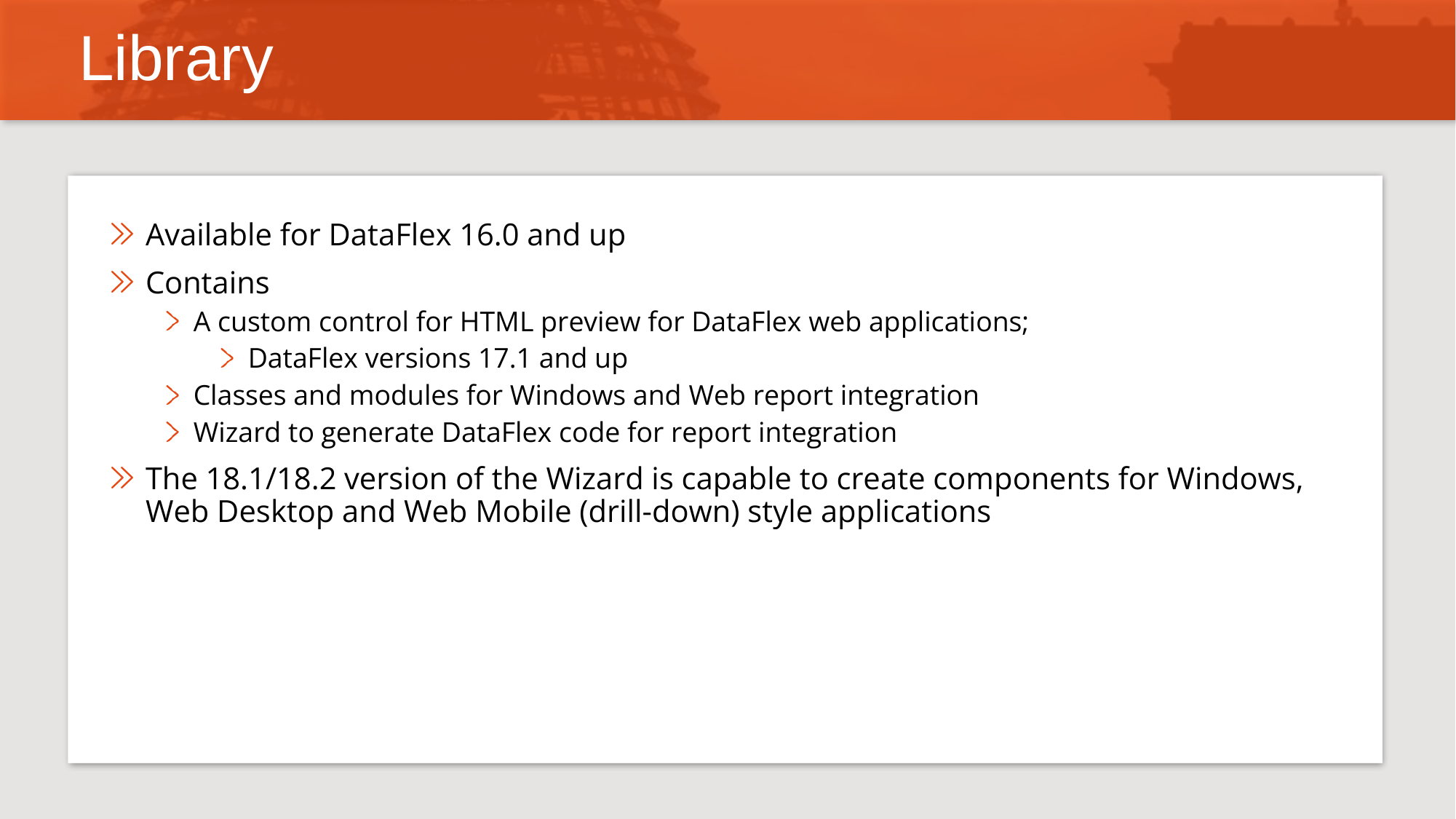

# Library
Available for DataFlex 16.0 and up
Contains
A custom control for HTML preview for DataFlex web applications;
DataFlex versions 17.1 and up
Classes and modules for Windows and Web report integration
Wizard to generate DataFlex code for report integration
The 18.1/18.2 version of the Wizard is capable to create components for Windows, Web Desktop and Web Mobile (drill-down) style applications